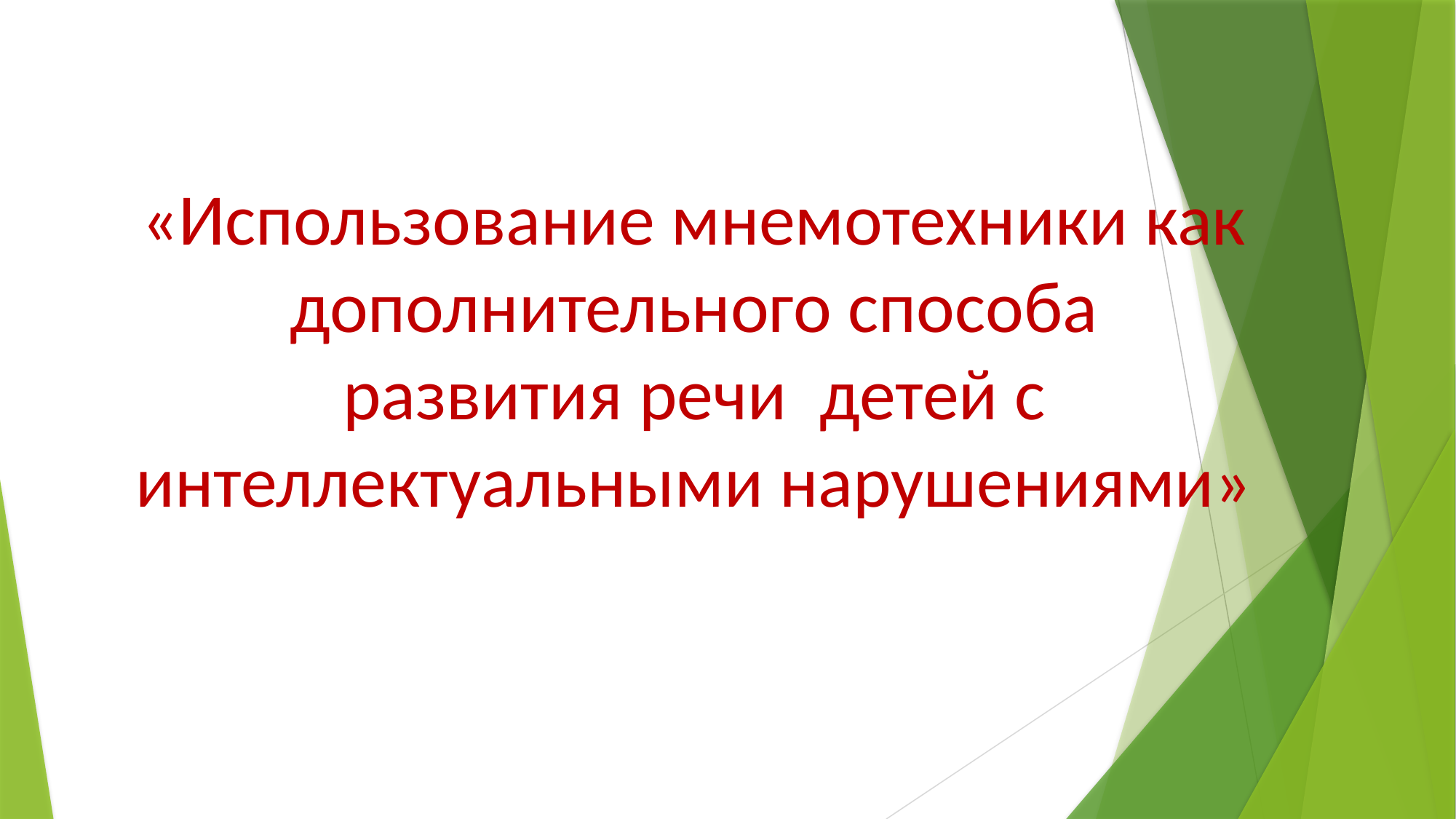

«Использование мнемотехники как дополнительного способа
развития речи  детей с интеллектуальными нарушениями»